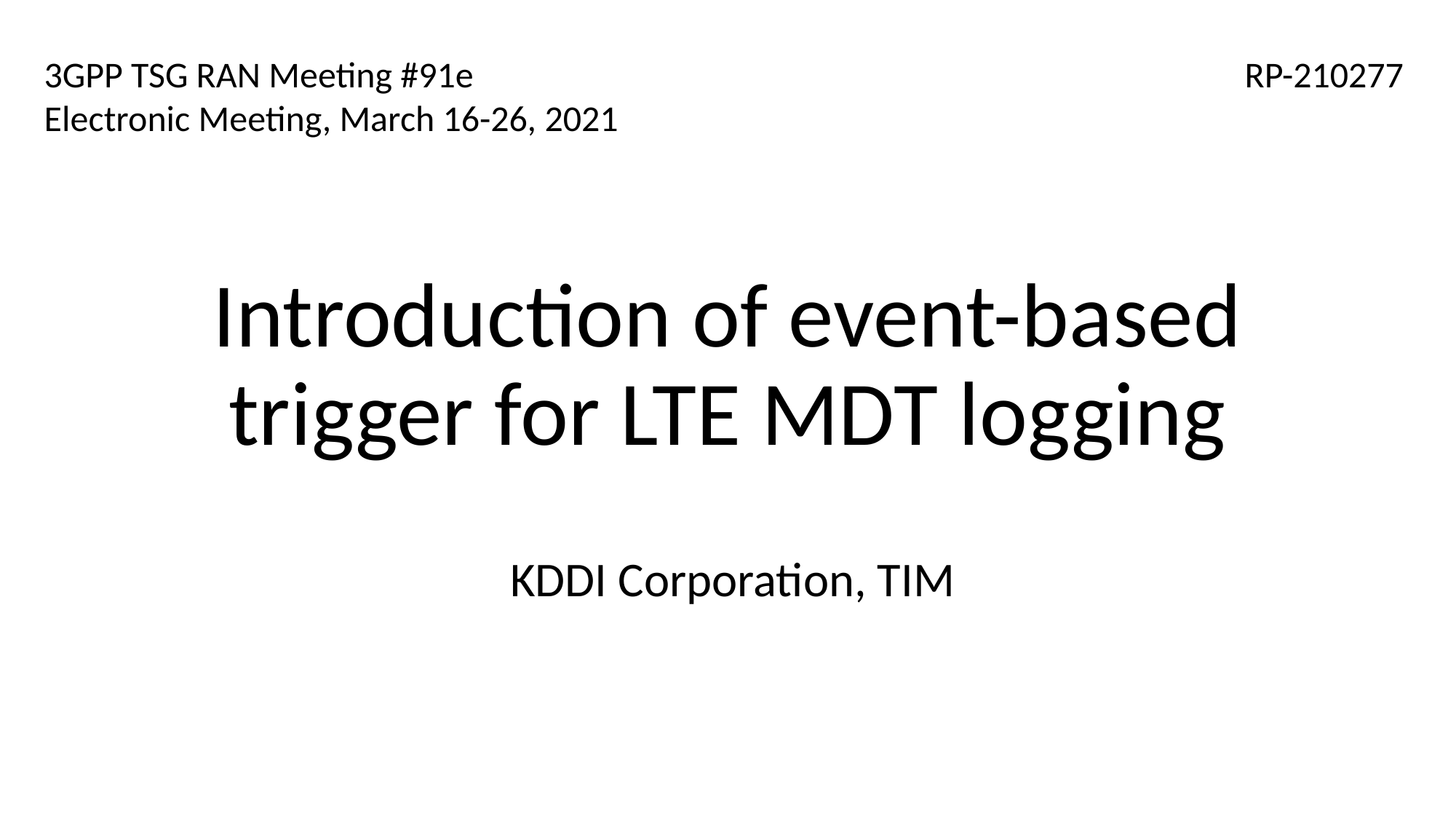

3GPP TSG RAN Meeting #91e								RP-210277
Electronic Meeting, March 16-26, 2021
# Introduction of event-based trigger for LTE MDT logging
 KDDI Corporation, TIM